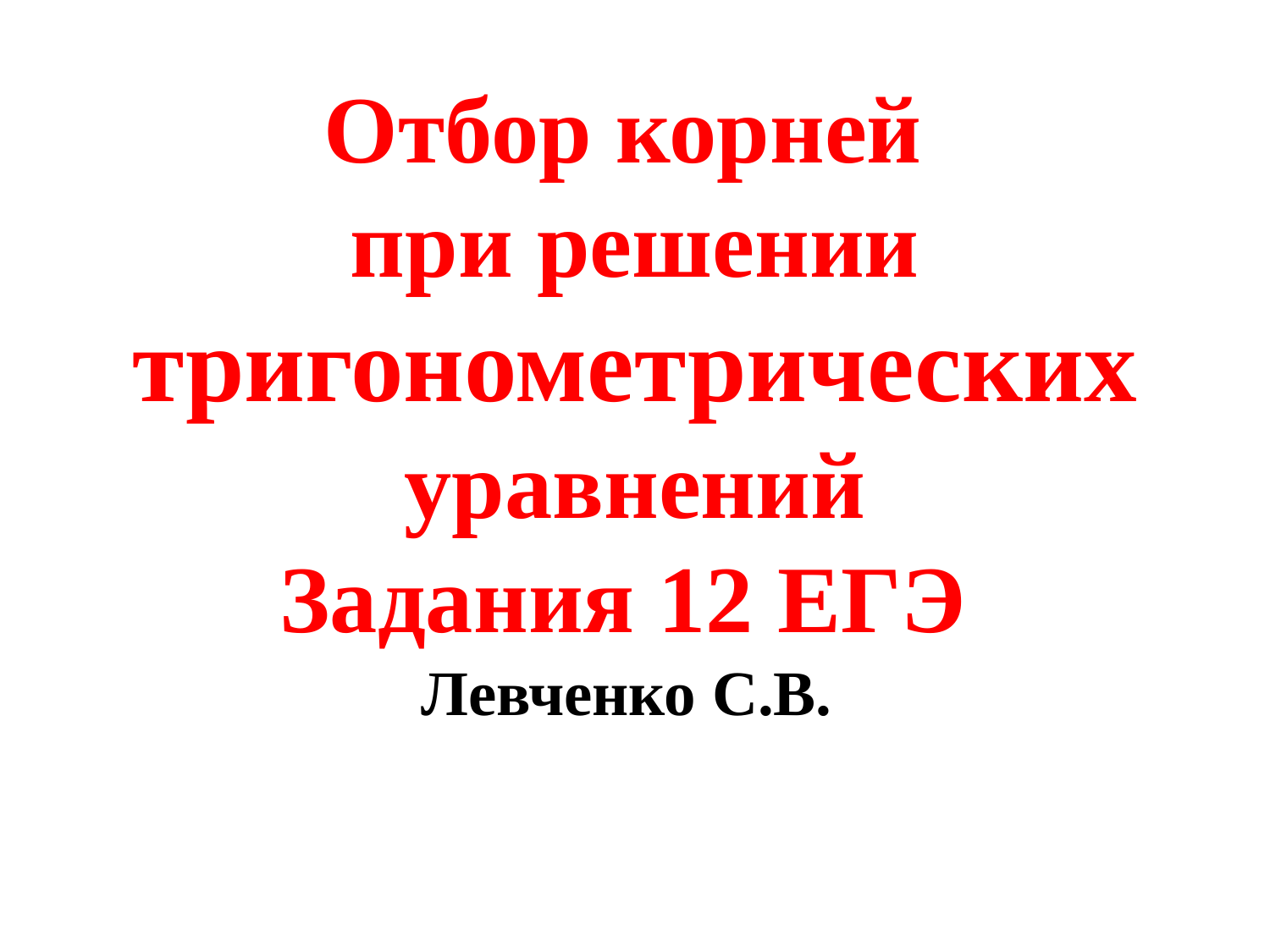

# Отбор корней при решении тригонометрических уравнений Задания 12 ЕГЭ Левченко С.В.